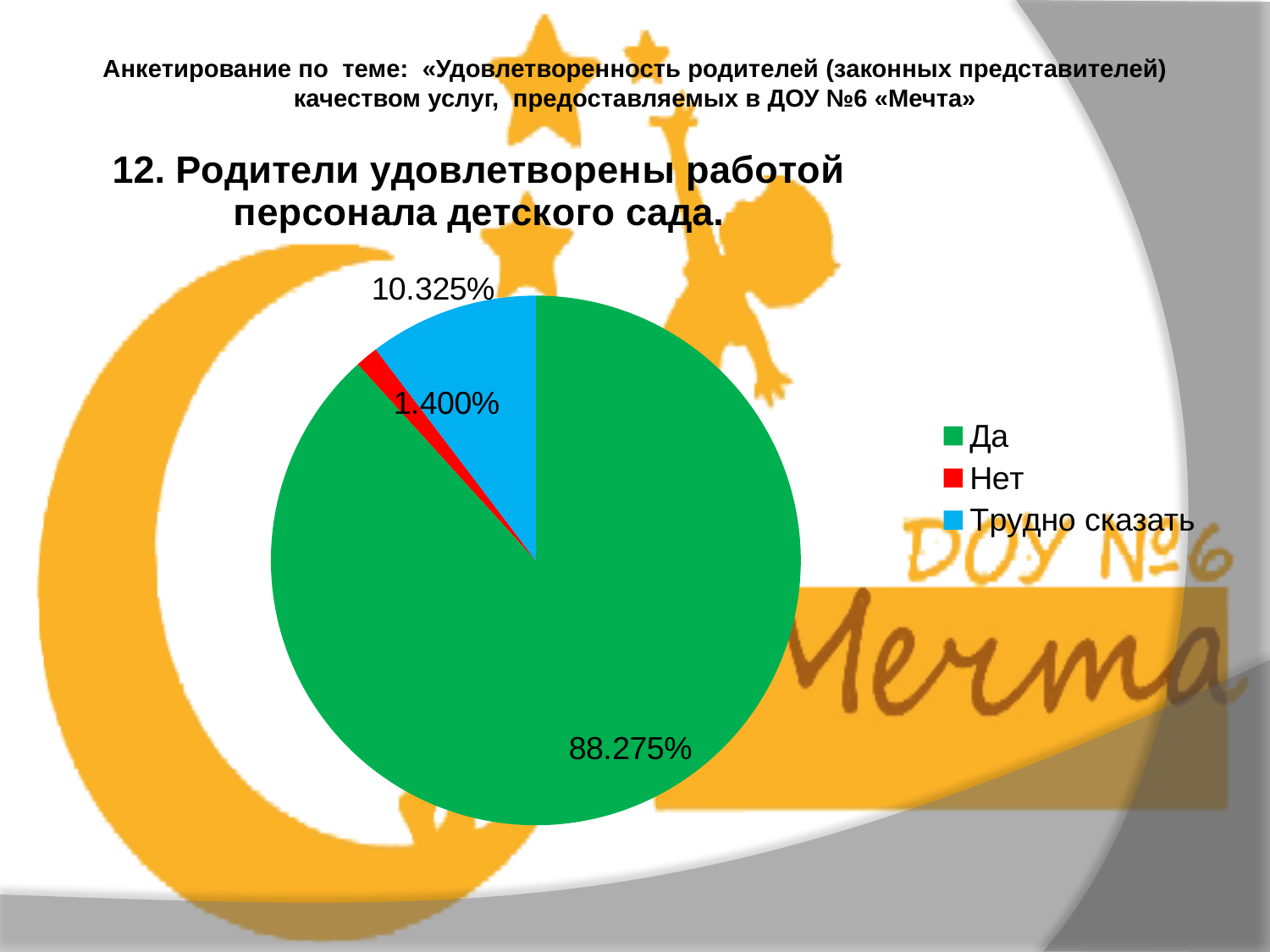

# Анкетирование по  теме:  «Удовлетворенность родителей (законных представителей) качеством услуг,  предоставляемых в ДОУ №6 «Мечта»

### Chart: 12. Родители удовлетворены работой персонала детского сада.

| Category | С удовольствием ли Ваш ребенок посещает детский сад? |
|---|---|
| Да | 0.88275 |
| Нет | 0.014 |
| Трудно сказать | 0.10324999999999998 |